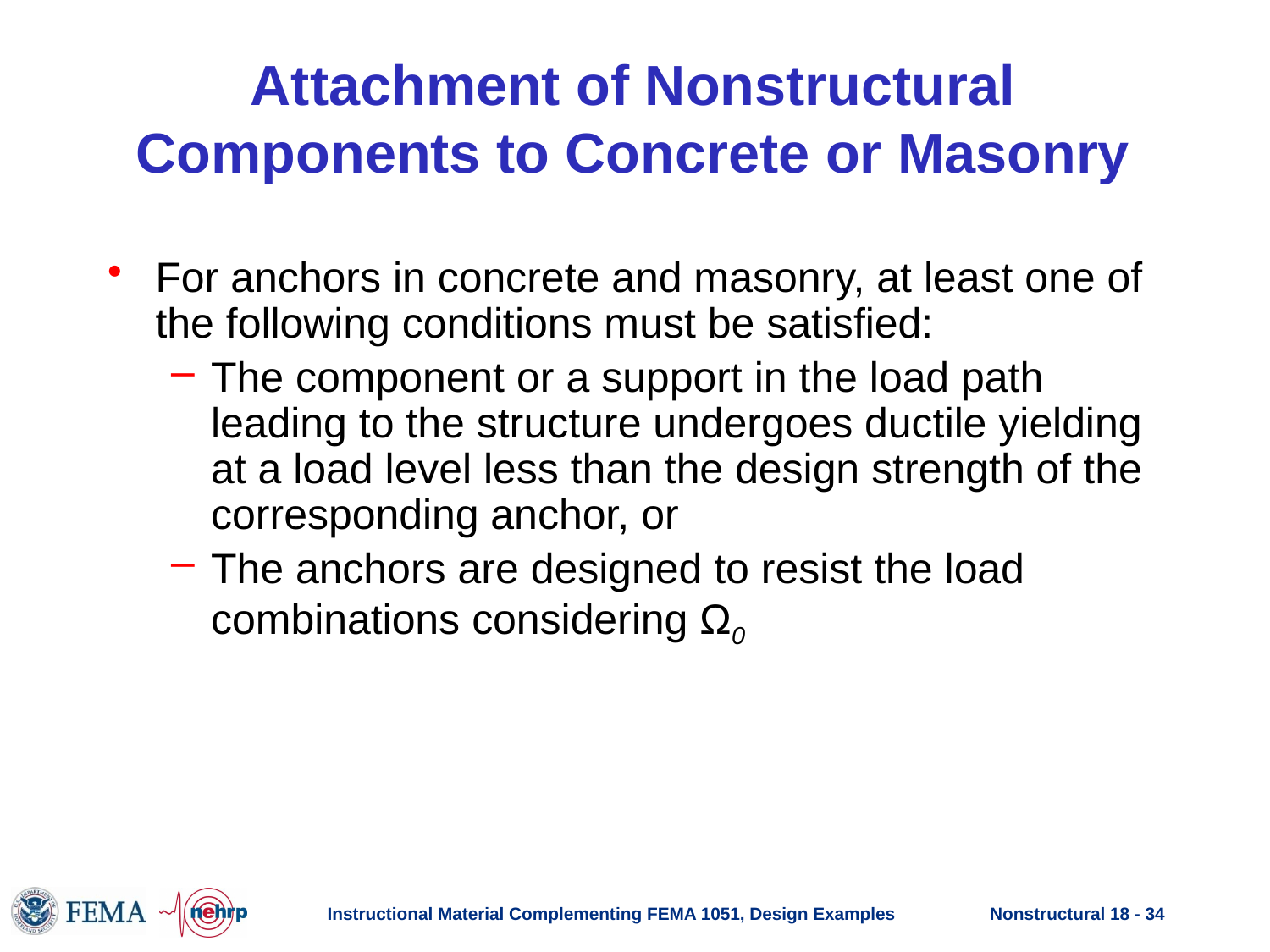

# Attachment of Nonstructural Components to Concrete or Masonry

For anchors in concrete and masonry, at least one of the following conditions must be satisfied:
The component or a support in the load path leading to the structure undergoes ductile yielding at a load level less than the design strength of the corresponding anchor, or
The anchors are designed to resist the load combinations considering Ω0

Instructional Material Complementing FEMA 1051, Design Examples
Nonstructural 18 - 34